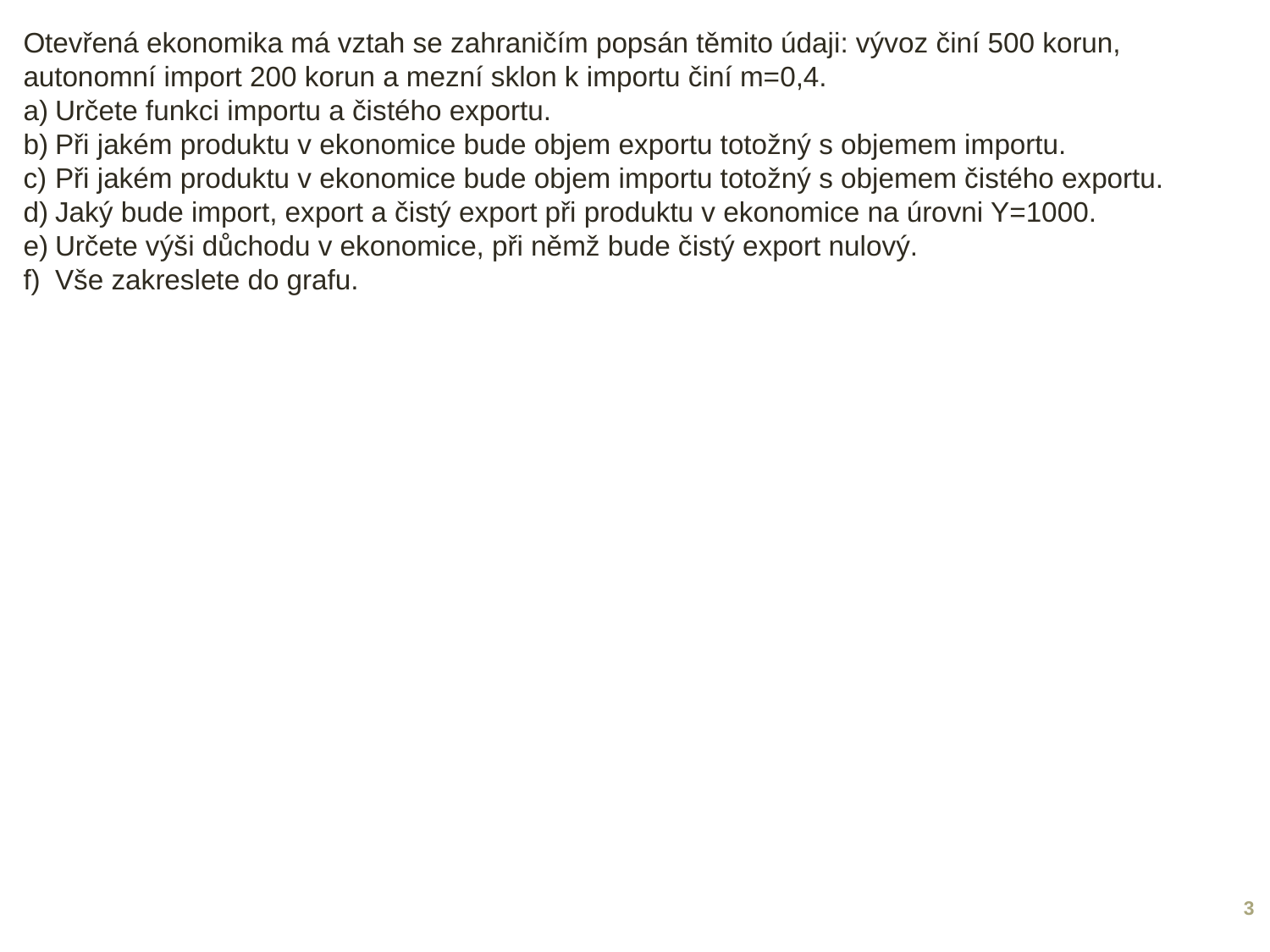

Otevřená ekonomika má vztah se zahraničím popsán těmito údaji: vývoz činí 500 korun, autonomní import 200 korun a mezní sklon k importu činí m=0,4.
Určete funkci importu a čistého exportu.
Při jakém produktu v ekonomice bude objem exportu totožný s objemem importu.
Při jakém produktu v ekonomice bude objem importu totožný s objemem čistého exportu.
Jaký bude import, export a čistý export při produktu v ekonomice na úrovni Y=1000.
Určete výši důchodu v ekonomice, při němž bude čistý export nulový.
Vše zakreslete do grafu.
3